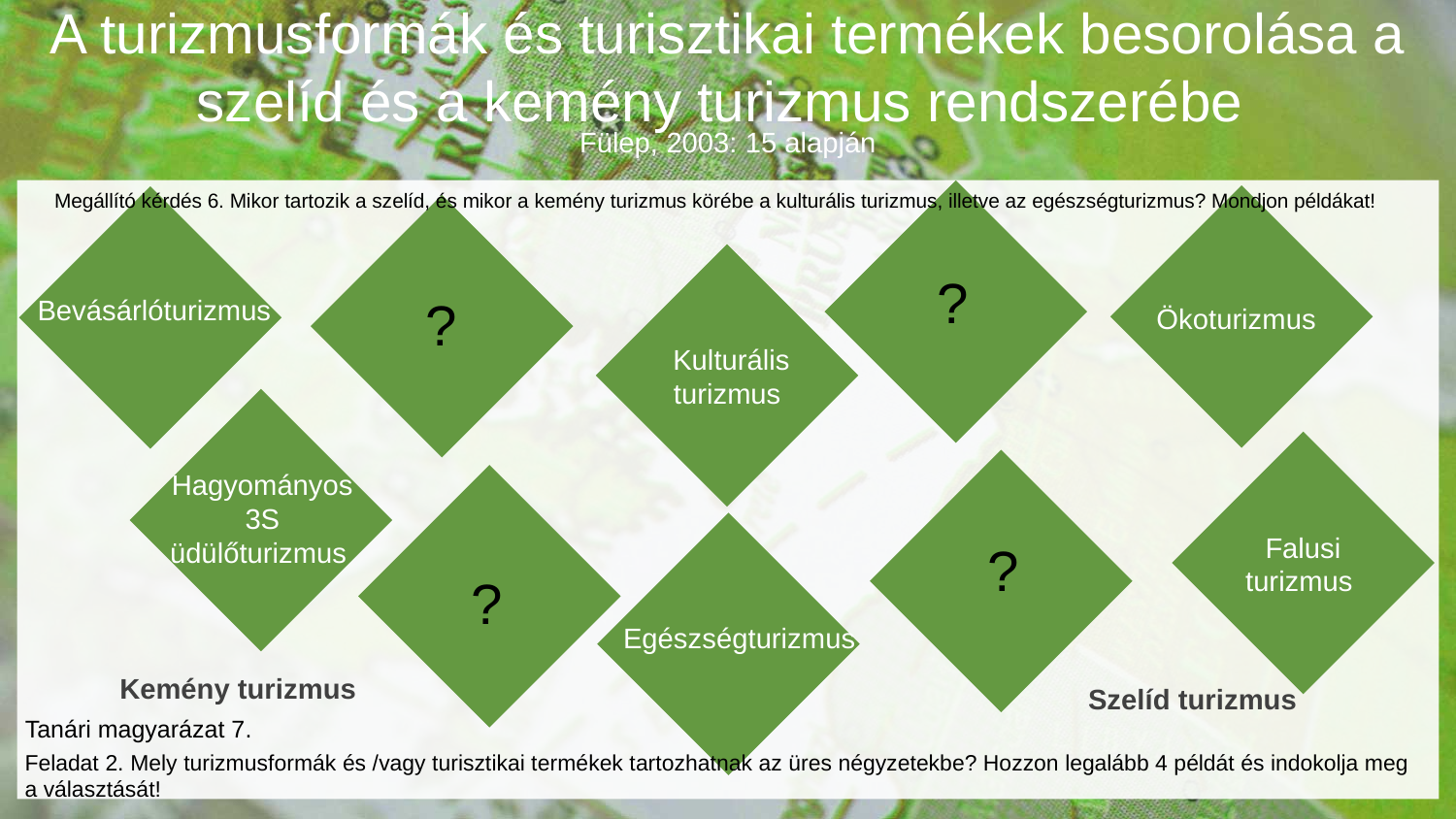

A turizmusformák és turisztikai termékek besorolása a szelíd és a kemény turizmus rendszerébe
Fülep, 2003: 15 alapján

Megállító kérdés 6. Mikor tartozik a szelíd, és mikor a kemény turizmus körébe a kulturális turizmus, illetve az egészségturizmus? Mondjon példákat!

?
?
 Bevásárlóturizmus
 Ökoturizmus
 Kulturális turizmus

 Hagyományos 3S üdülőturizmus

 Falusi turizmus
?
?
 Egészségturizmus
Kemény turizmus
Szelíd turizmus
Tanári magyarázat 7.

Feladat 2. Mely turizmusformák és /vagy turisztikai termékek tartozhatnak az üres négyzetekbe? Hozzon legalább 4 példát és indokolja meg a választását!